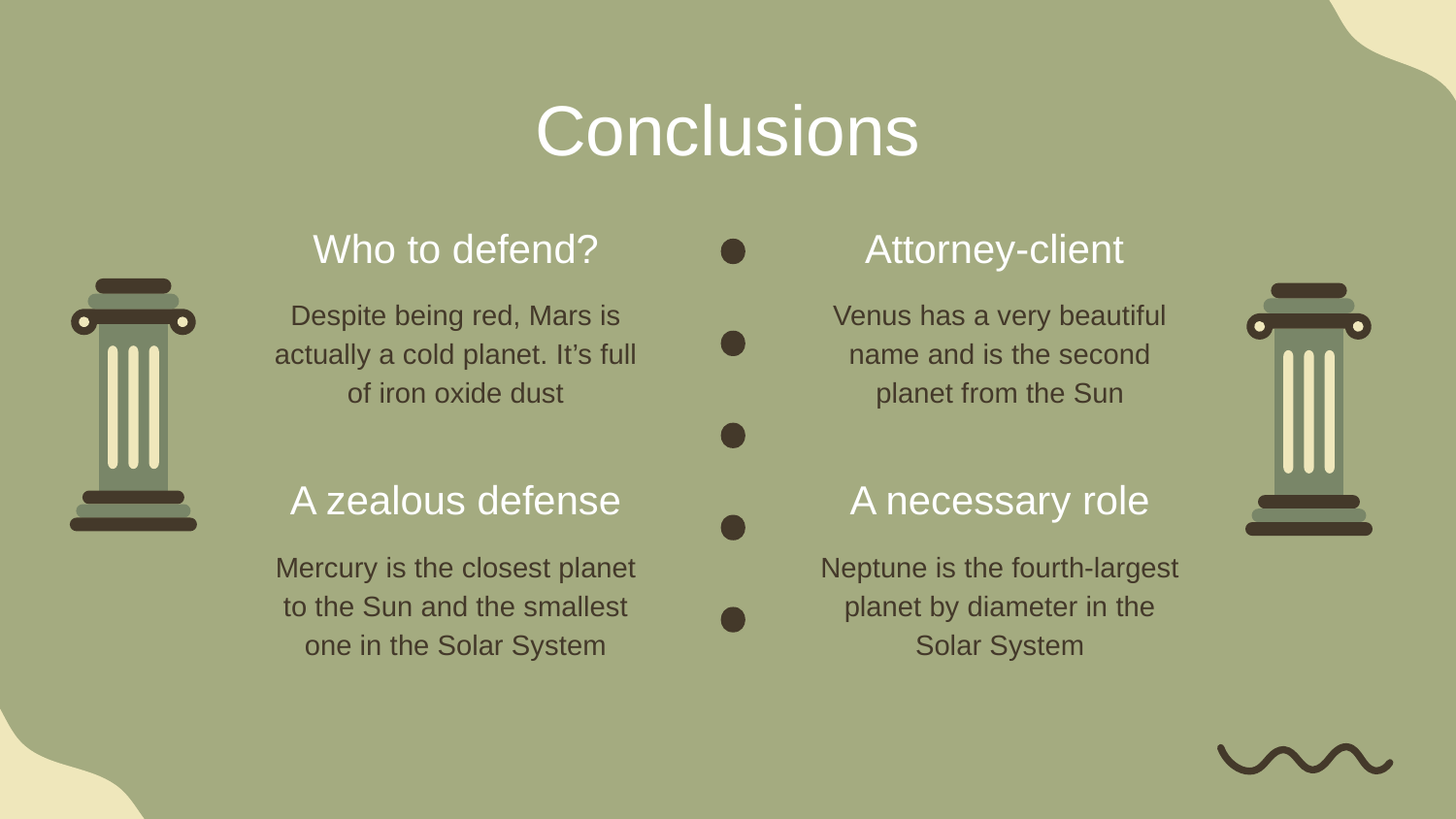

# Conclusions
Who to defend?
Attorney-client

Despite being red, Mars is actually a cold planet. It’s full of iron oxide dust
Venus has a very beautiful name and is the second planet from the Sun

A zealous defense
A necessary role
Mercury is the closest planet to the Sun and the smallest one in the Solar System
Neptune is the fourth-largest planet by diameter in the Solar System